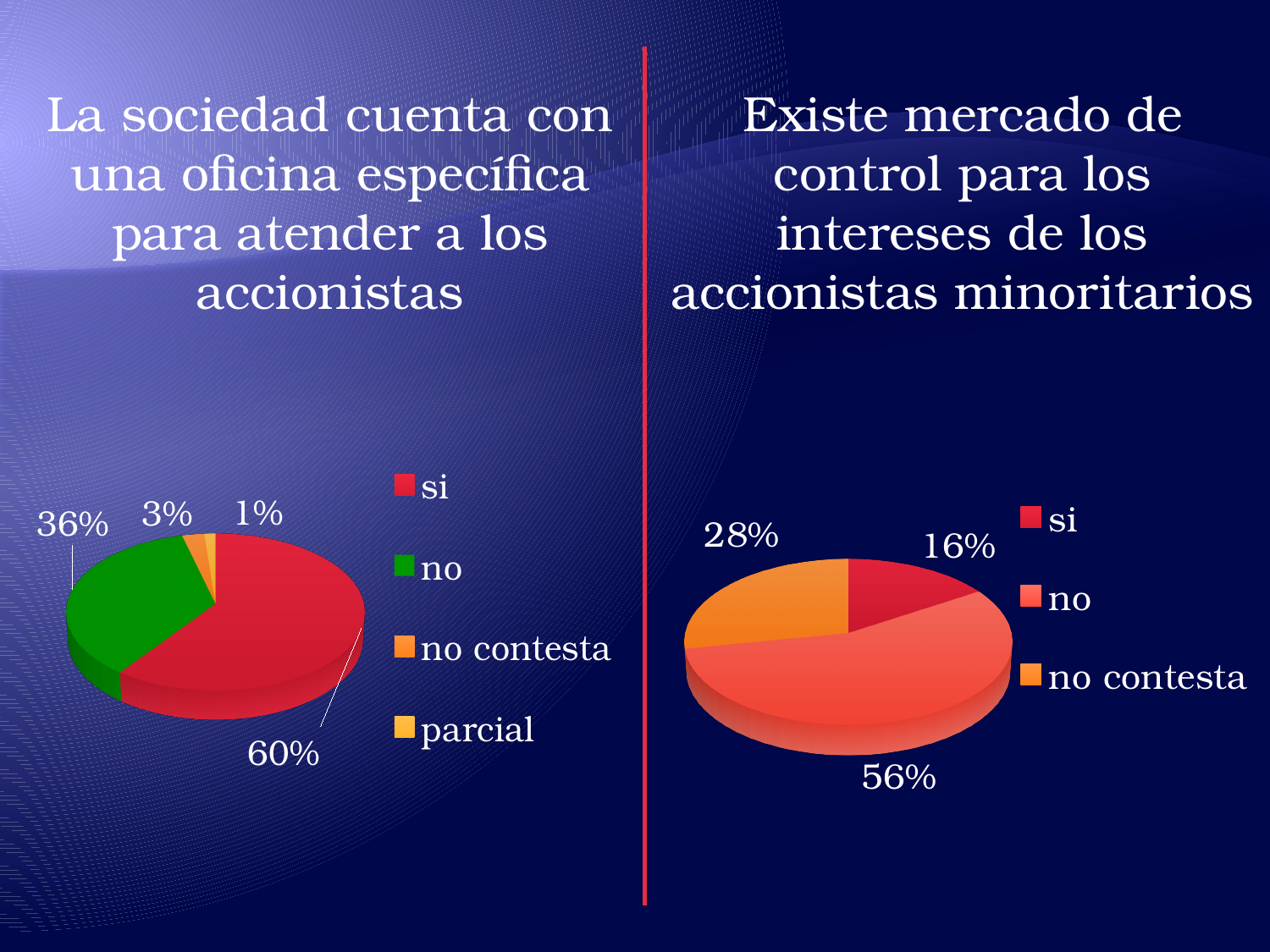

La sociedad cuenta con una oficina específica para atender a los accionistas
Existe mercado de control para los intereses de los accionistas minoritarios

[unsupported chart]

[unsupported chart]